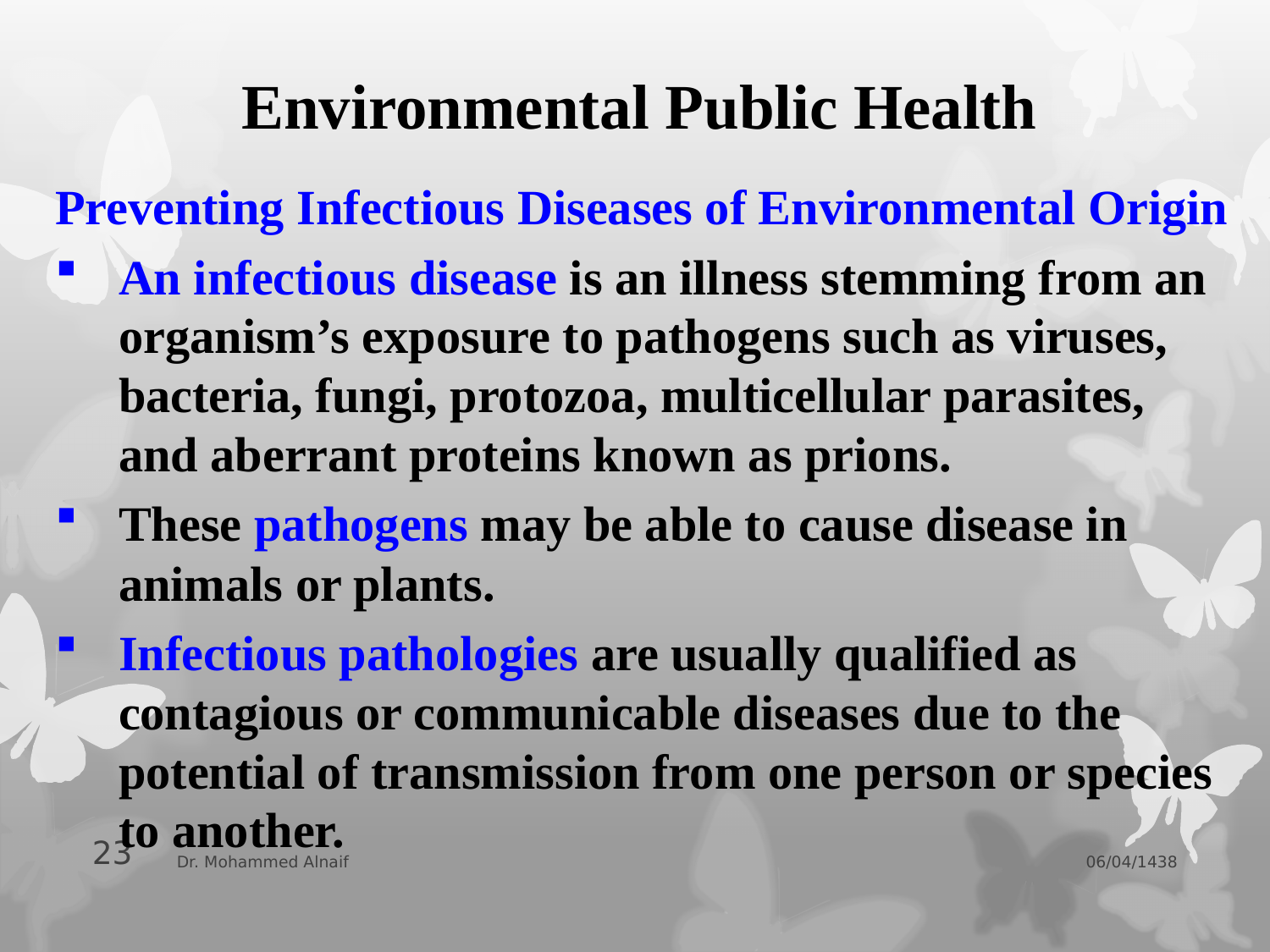

# Environmental Public Health
Preventing Infectious Diseases of Environmental Origin
An infectious disease is an illness stemming from an organism’s exposure to pathogens such as viruses, bacteria, fungi, protozoa, multicellular parasites, and aberrant proteins known as prions.
These pathogens may be able to cause disease in animals or plants.
Infectious pathologies are usually qualified as contagious or communicable diseases due to the potential of transmission from one person or species to another.

23
Dr. Mohammed Alnaif
06/04/1438